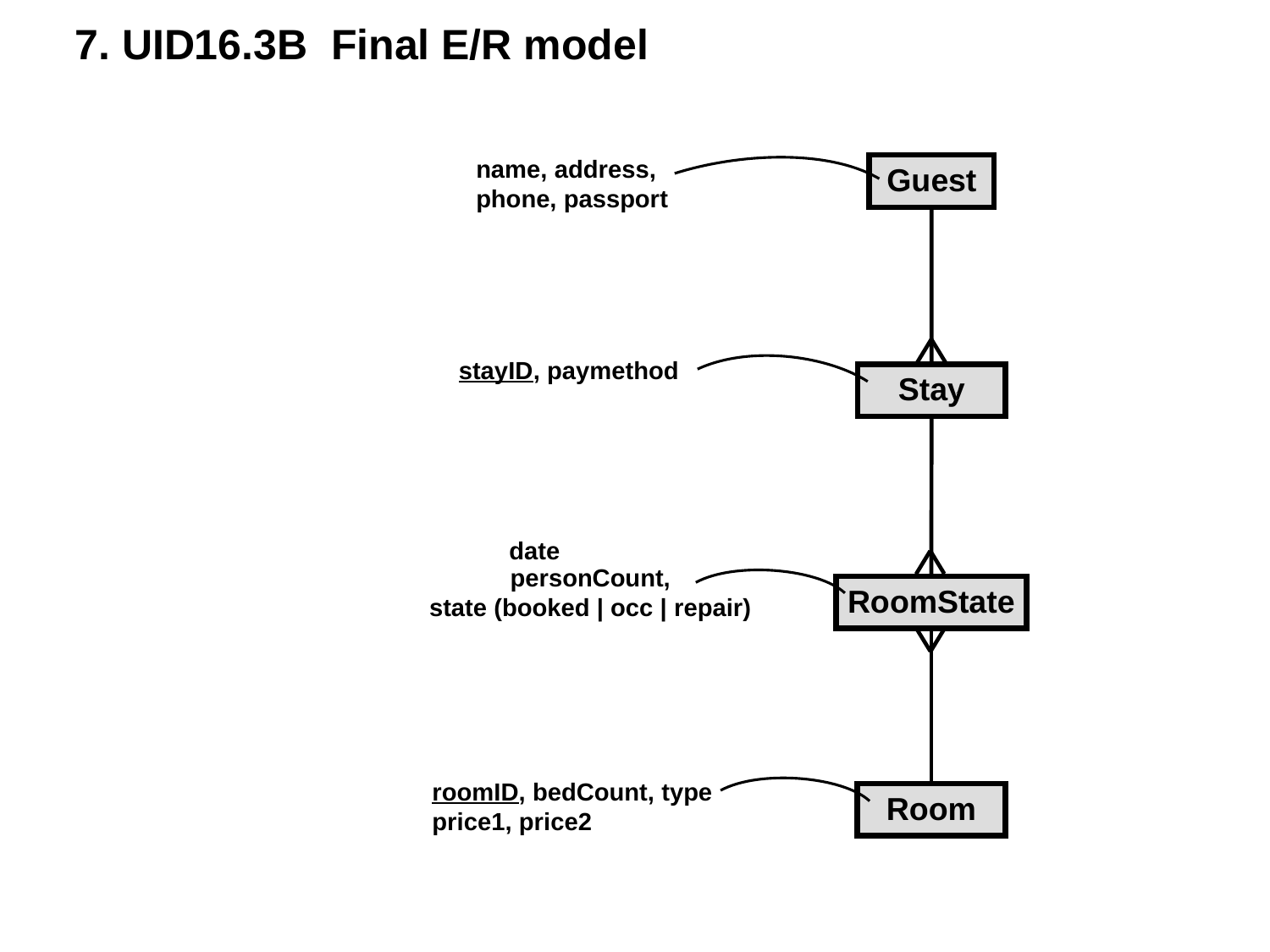

7. UID16.3B  Final E/R model
name, address,
phone, passport

Guest

Stay

RoomState

Room
stayID, paymethod
date
personCount,
state (booked | occ | repair)
roomID, bedCount, type
price1, price2